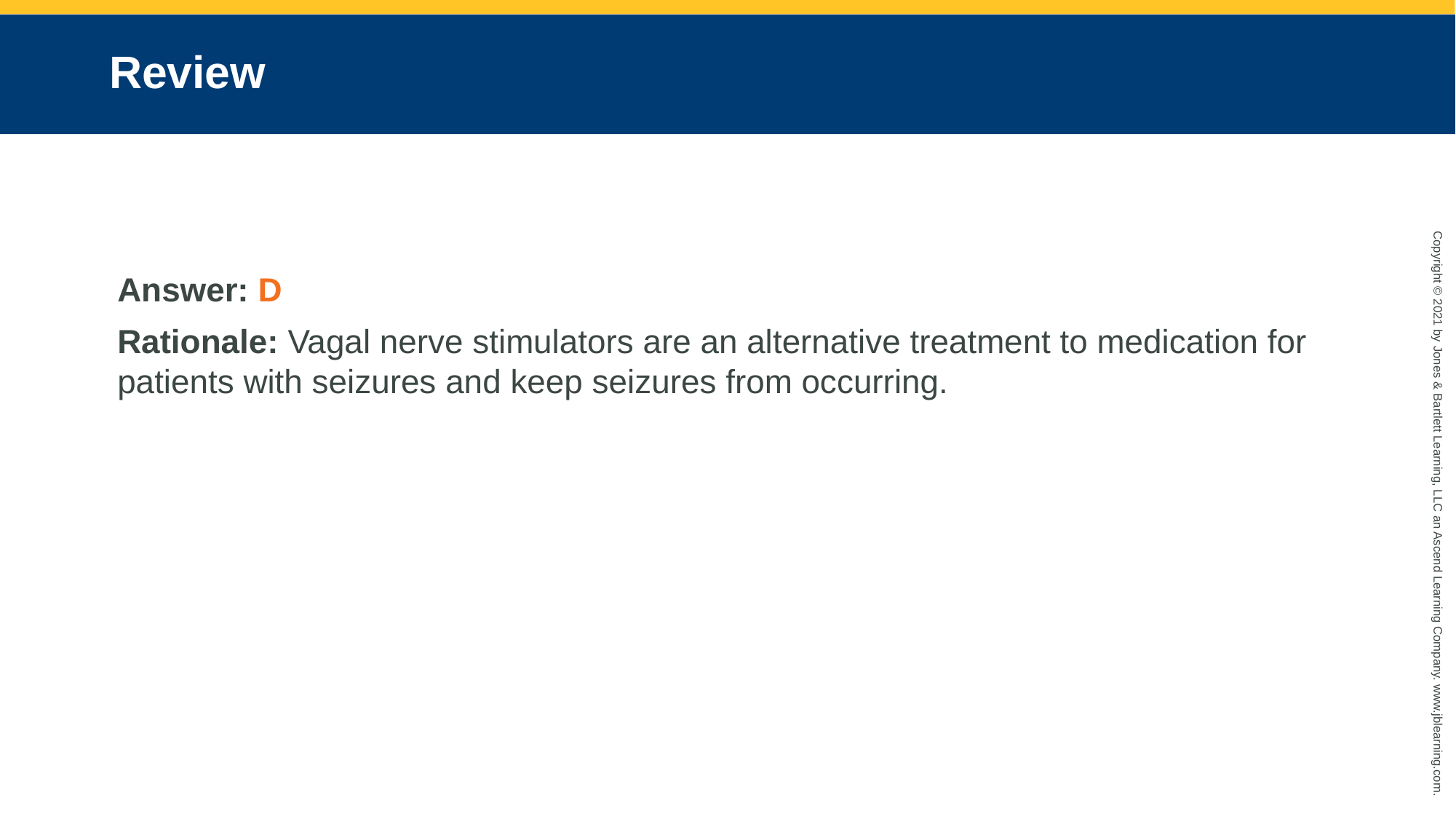

# Review
Answer: D
Rationale: Vagal nerve stimulators are an alternative treatment to medication for patients with seizures and keep seizures from occurring.